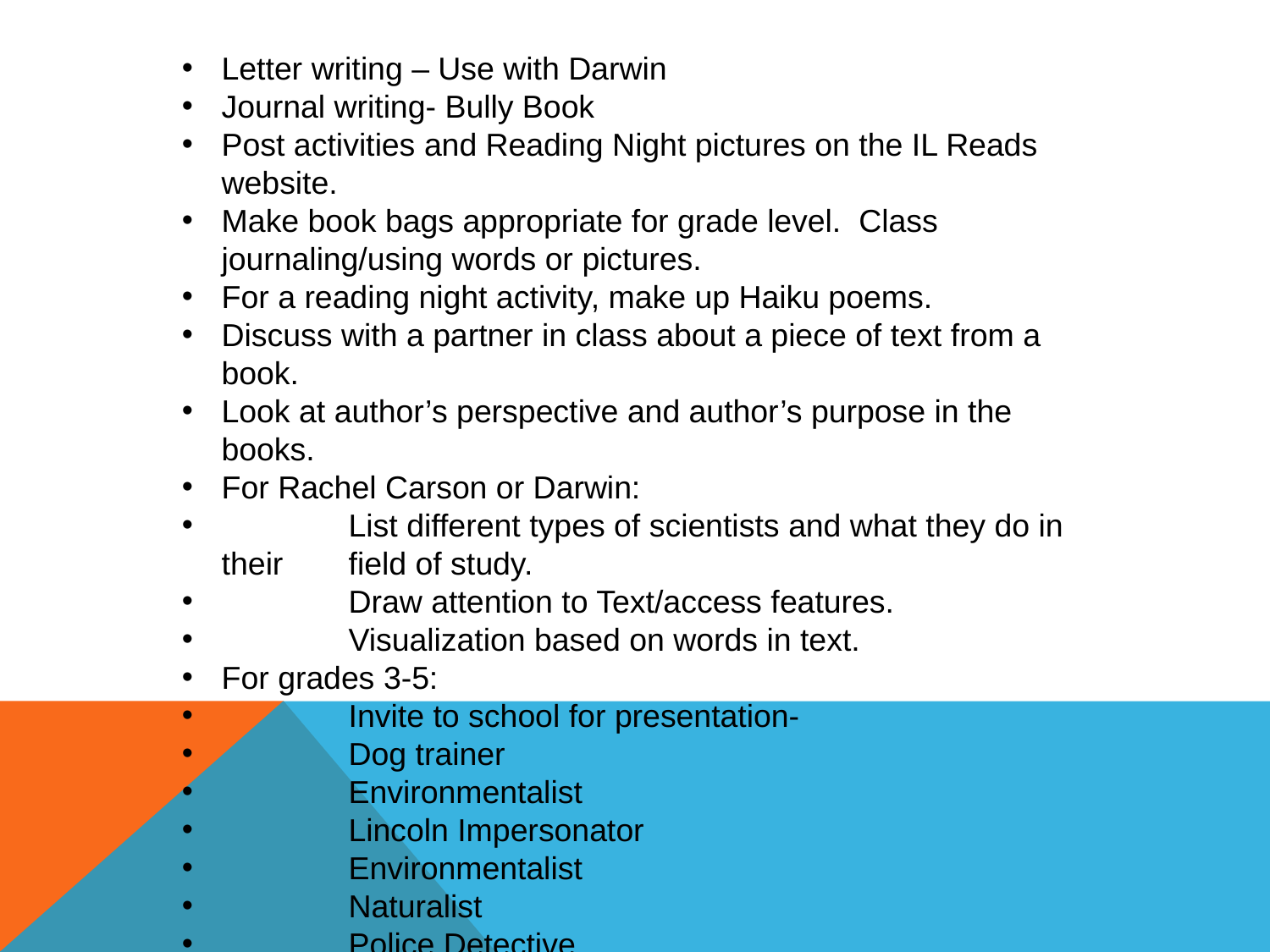

Letter writing – Use with Darwin
Journal writing- Bully Book
Post activities and Reading Night pictures on the IL Reads website.
Make book bags appropriate for grade level.  Class journaling/using words or pictures.
For a reading night activity, make up Haiku poems.
Discuss with a partner in class about a piece of text from a book.
Look at author’s perspective and author’s purpose in the books.
For Rachel Carson or Darwin:
	List different types of scientists and what they do in their 	field of study.
	Draw attention to Text/access features.
	Visualization based on words in text.
For grades 3-5:
	Invite to school for presentation-
	Dog trainer
	Environmentalist
	Lincoln Impersonator
	Environmentalist
	Naturalist
	Police Detective
	Botanist